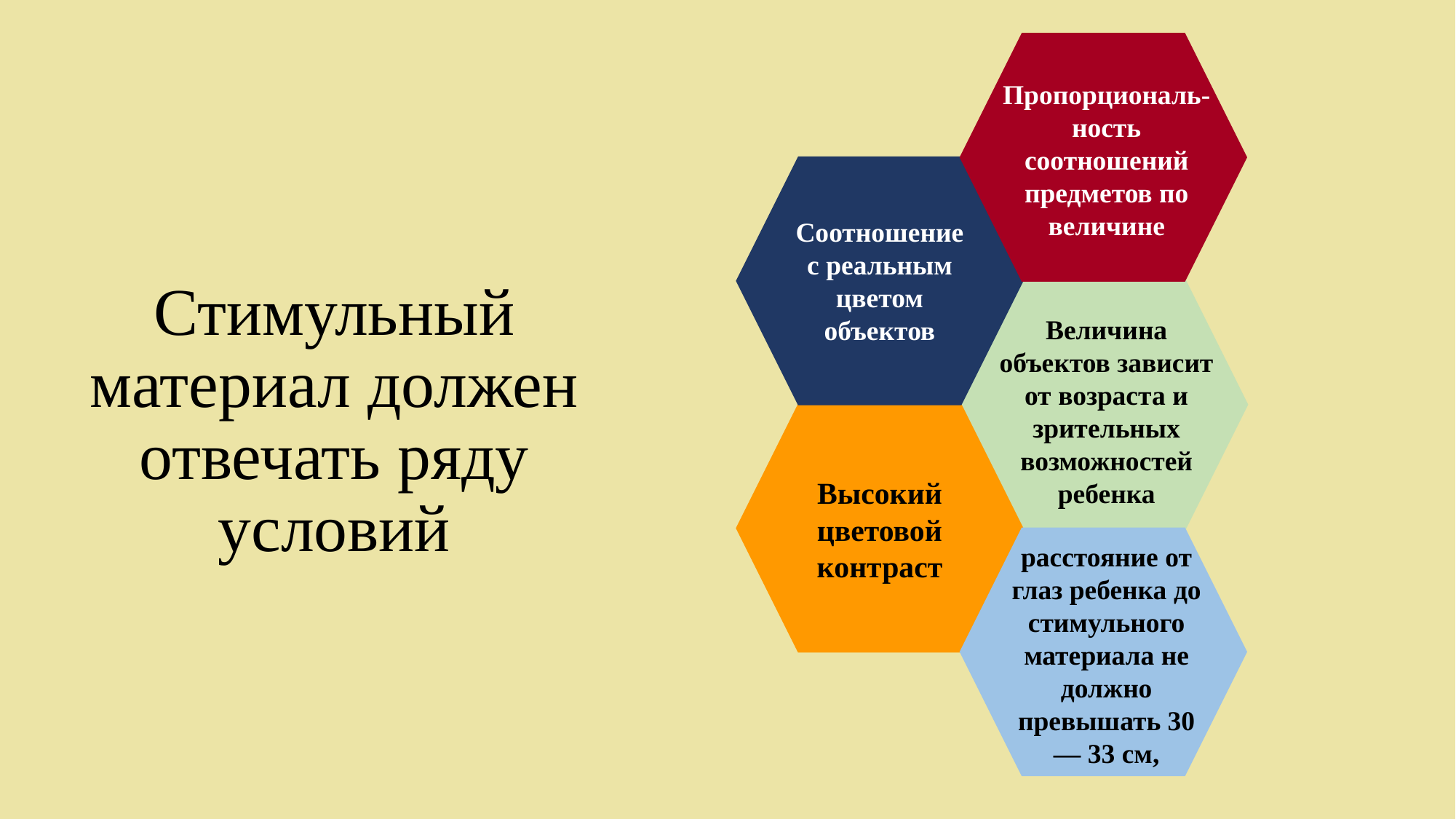

Пропорциональ-ность соотношений предметов по величине

# Стимульный материал должен отвечать ряду условий
Соотношение с реальным цветом объектов

Величина объектов зависит от возраста и зрительных возможностей ребенка

Высокий цветовой контраст

расстояние от глаз ребенка до стимульного материала не должно превышать 30 — 33 см,